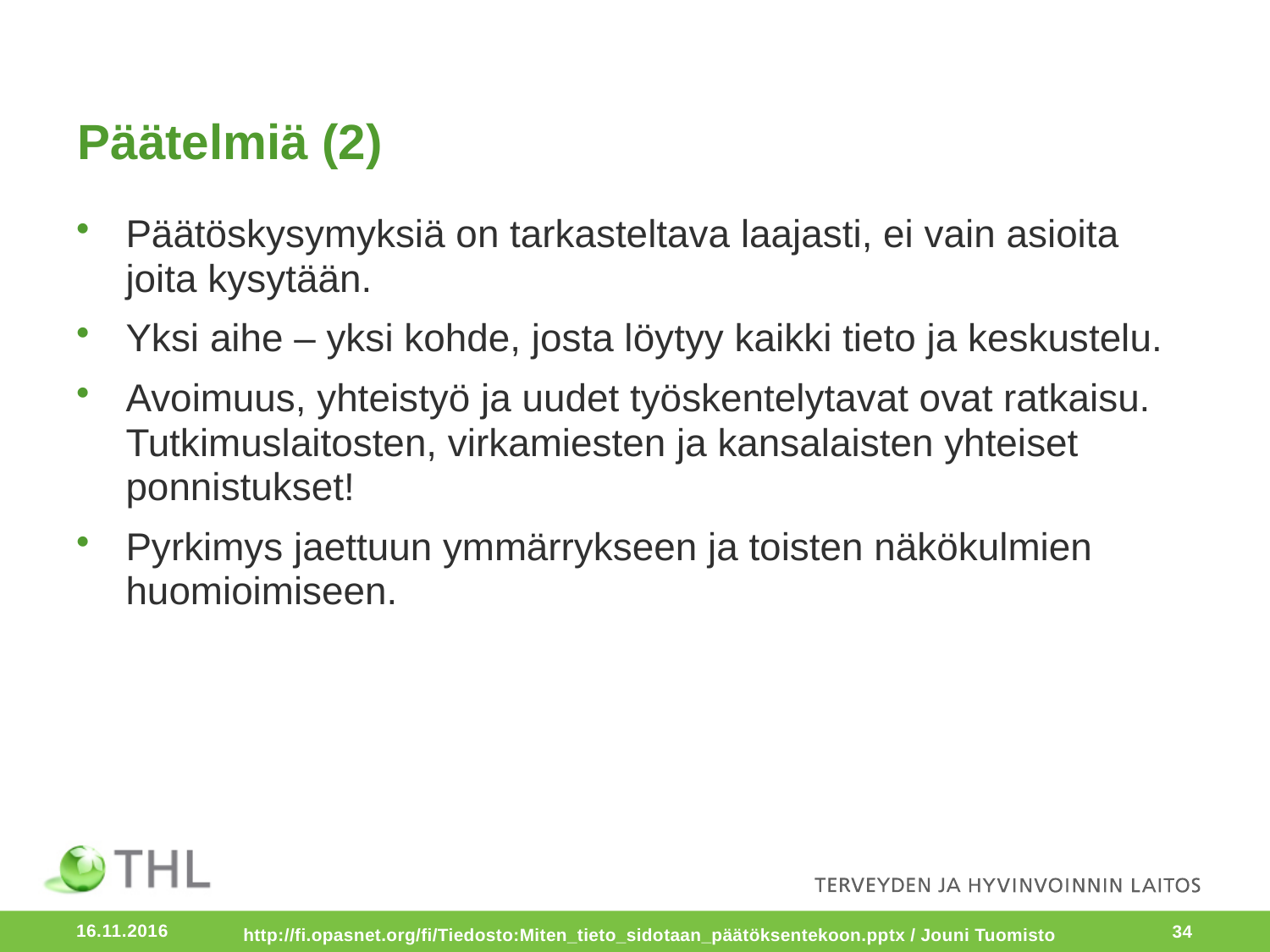

# Päätelmiä (2)
Päätöskysymyksiä on tarkasteltava laajasti, ei vain asioita joita kysytään.
Yksi aihe – yksi kohde, josta löytyy kaikki tieto ja keskustelu.
Avoimuus, yhteistyö ja uudet työskentelytavat ovat ratkaisu. Tutkimuslaitosten, virkamiesten ja kansalaisten yhteiset ponnistukset!
Pyrkimys jaettuun ymmärrykseen ja toisten näkökulmien huomioimiseen.
16.11.2016
http://fi.opasnet.org/fi/Tiedosto:Miten_tieto_sidotaan_päätöksentekoon.pptx / Jouni Tuomisto
34